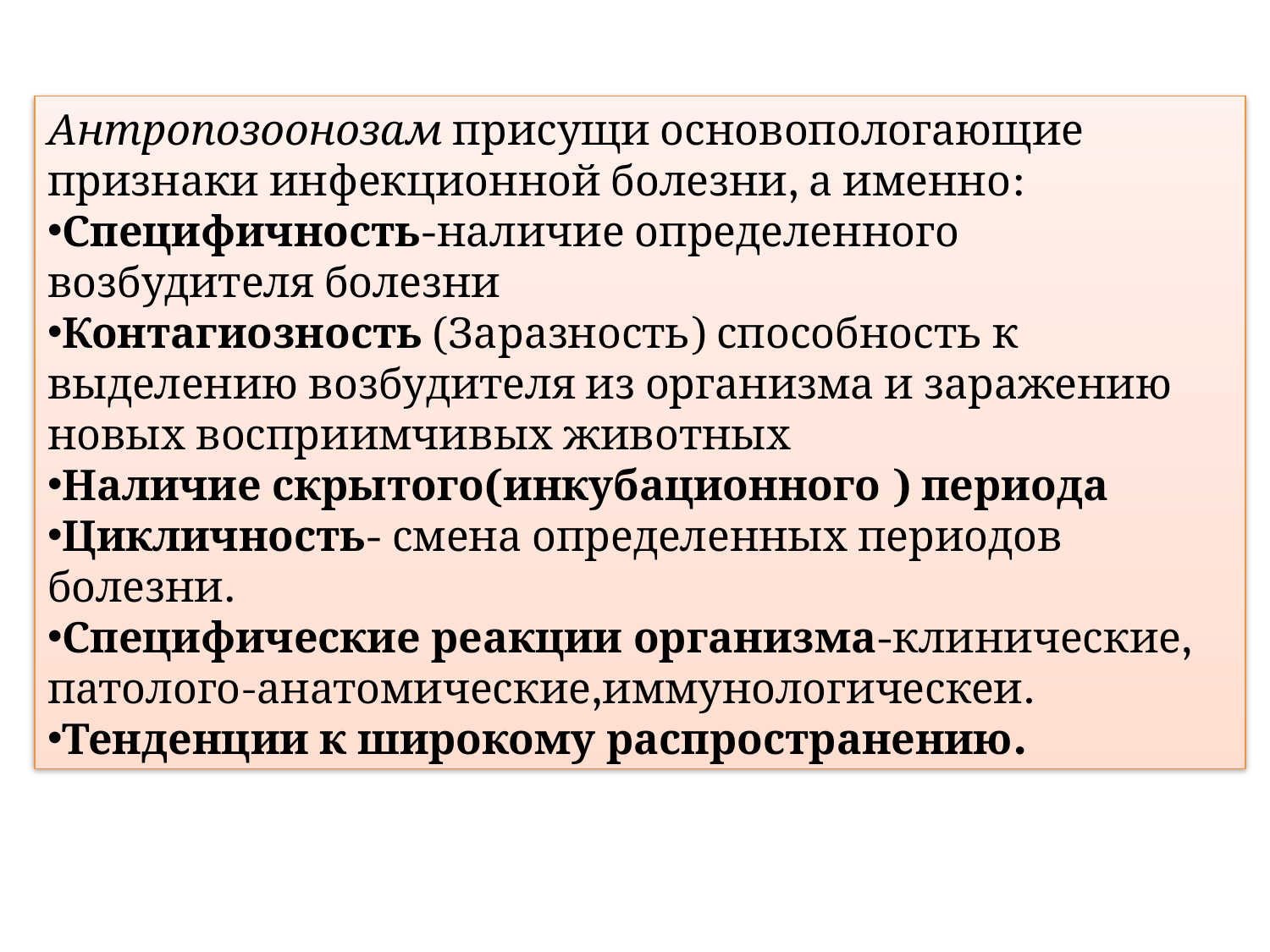

Антропозоонозам присущи основопологающие признаки инфекционной болезни, а именно:
Специфичность-наличие определенного возбудителя болезни
Контагиозность (Заразность) способность к выделению возбудителя из организма и заражению новых восприимчивых животных
Наличие скрытого(инкубационного ) периода
Цикличность- смена определенных периодов болезни.
Специфические реакции организма-клинические, патолого-анатомические,иммунологическеи.
Тенденции к широкому распространению.